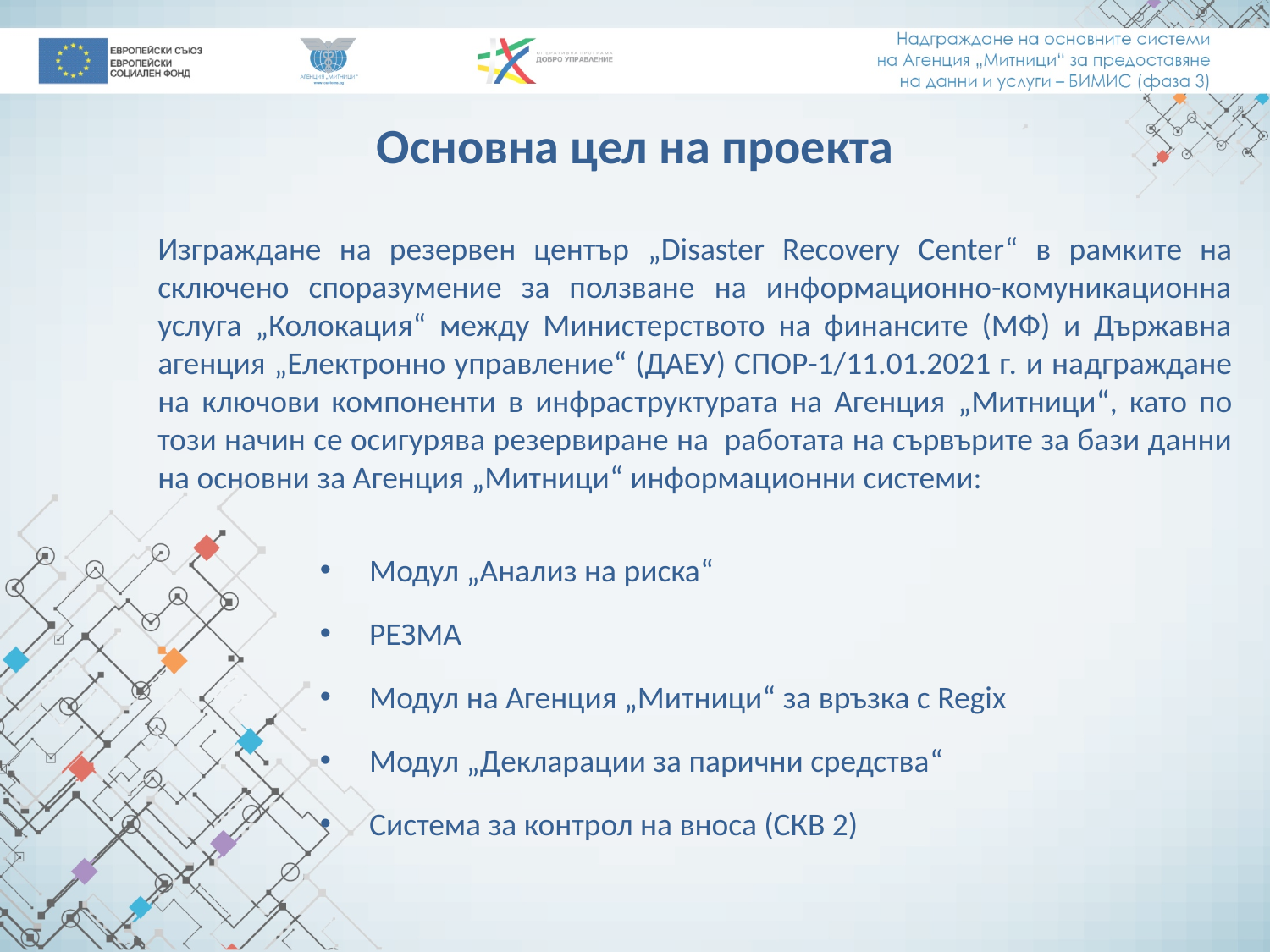

# Основна цел на проекта
Изграждане на резервен център „Disaster Recovery Center“ в рамките на сключено споразумение за ползване на информационно-комуникационна услуга „Колокация“ между Министерството на финансите (МФ) и Държавна агенция „Електронно управление“ (ДАЕУ) СПОР-1/11.01.2021 г. и надграждане на ключови компоненти в инфраструктурата на Агенция „Митници“, като по този начин се осигурява резервиране на  работата на сървърите за бази данни на основни за Агенция „Митници“ информационни системи:

Модул „Анализ на риска“
РЕЗМА
Модул на Агенция „Митници“ за връзка с Regix
Модул „Декларации за парични средства“
Система за контрол на вноса (СКВ 2)